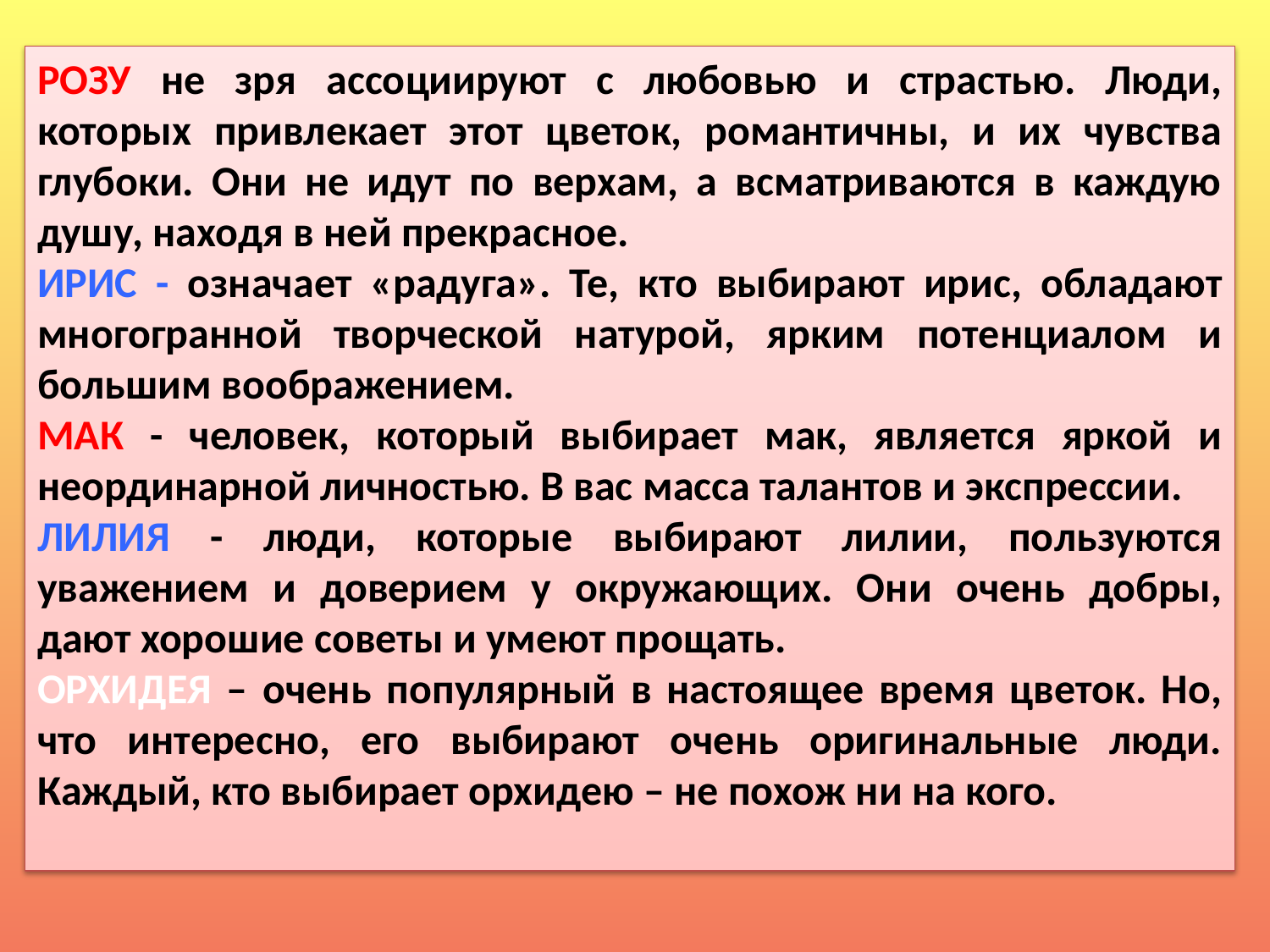

РОЗУ не зря ассоциируют с любовью и страстью. Люди, которых привлекает этот цветок, романтичны, и их чувства глубоки. Они не идут по верхам, а всматриваются в каждую душу, находя в ней прекрасное.
ИРИС - означает «радуга». Те, кто выбирают ирис, обладают многогранной творческой натурой, ярким потенциалом и большим воображением.
МАК - человек, который выбирает мак, является яркой и неординарной личностью. В вас масса талантов и экспрессии.
ЛИЛИЯ - люди, которые выбирают лилии, пользуются уважением и доверием у окружающих. Они очень добры, дают хорошие советы и умеют прощать.
ОРХИДЕЯ – очень популярный в настоящее время цветок. Но, что интересно, его выбирают очень оригинальные люди. Каждый, кто выбирает орхидею – не похож ни на кого.